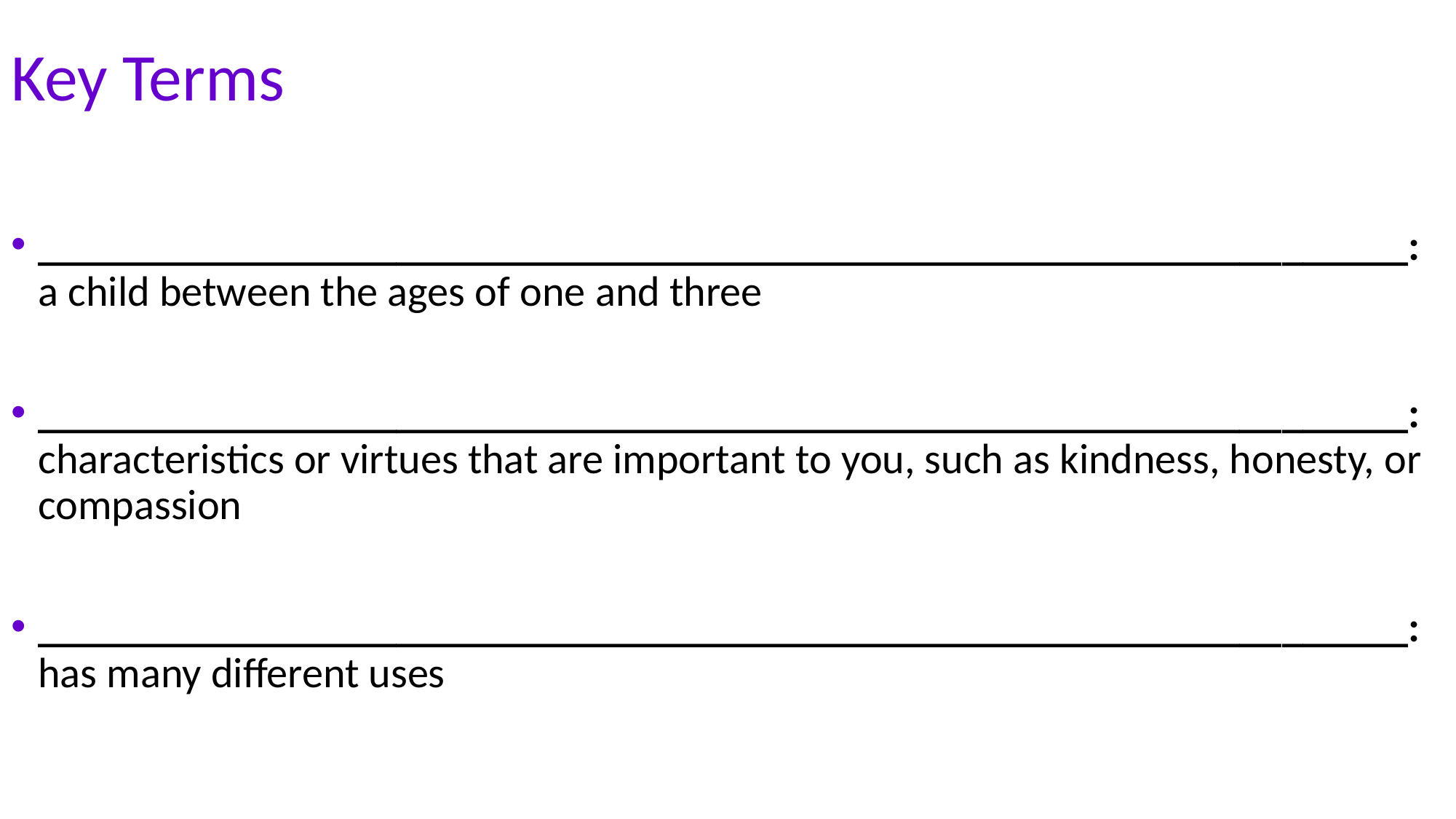

# Key Terms
_________________________________________________________________: a child between the ages of one and three

_________________________________________________________________: characteristics or virtues that are important to you, such as kindness, honesty, or compassion

_________________________________________________________________: has many different uses